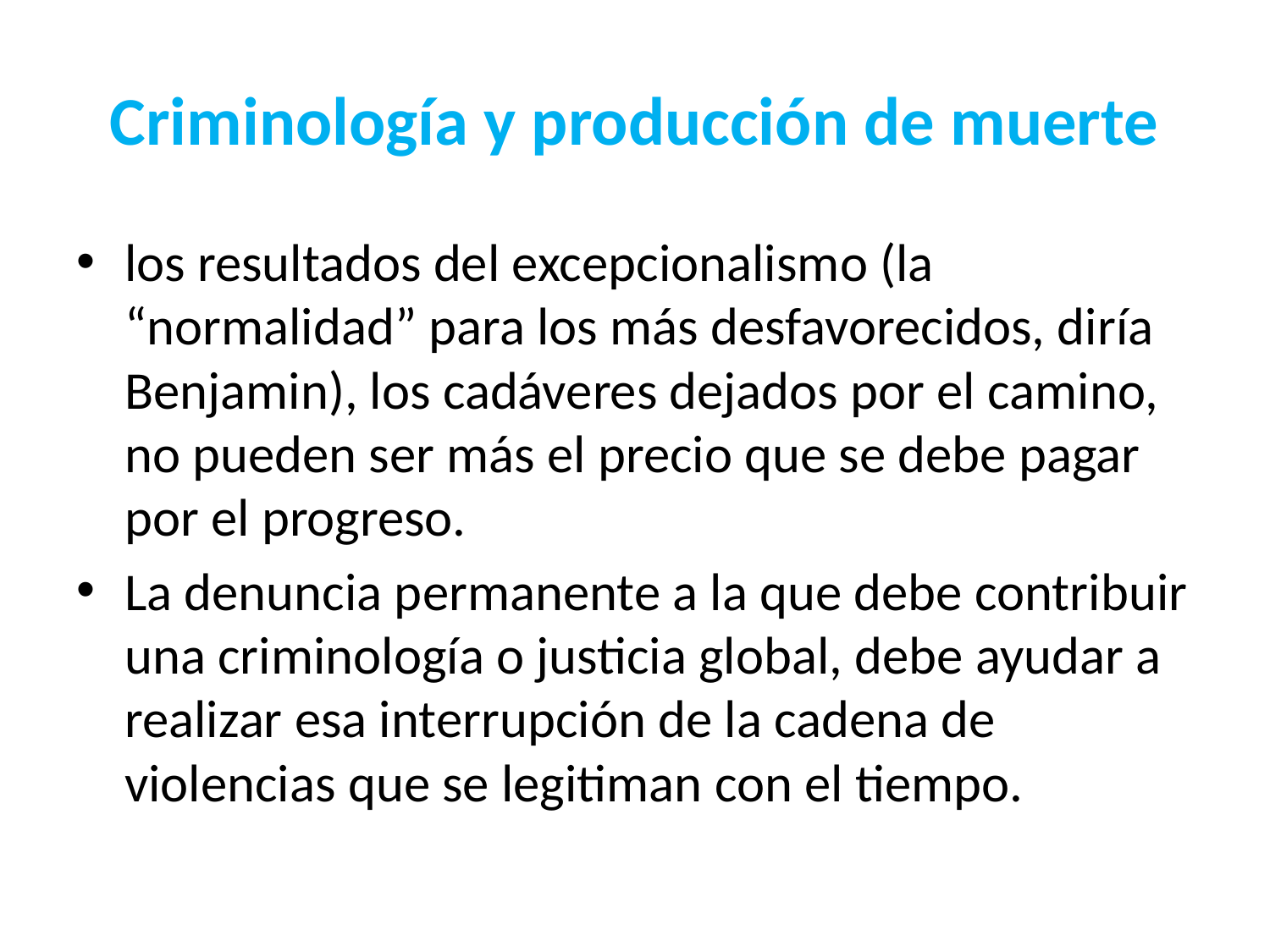

# Criminología y producción de muerte
los resultados del excepcionalismo (la “normalidad” para los más desfavorecidos, diría Benjamin), los cadáveres dejados por el camino, no pueden ser más el precio que se debe pagar por el progreso.
La denuncia permanente a la que debe contribuir una criminología o justicia global, debe ayudar a realizar esa interrupción de la cadena de violencias que se legitiman con el tiempo.